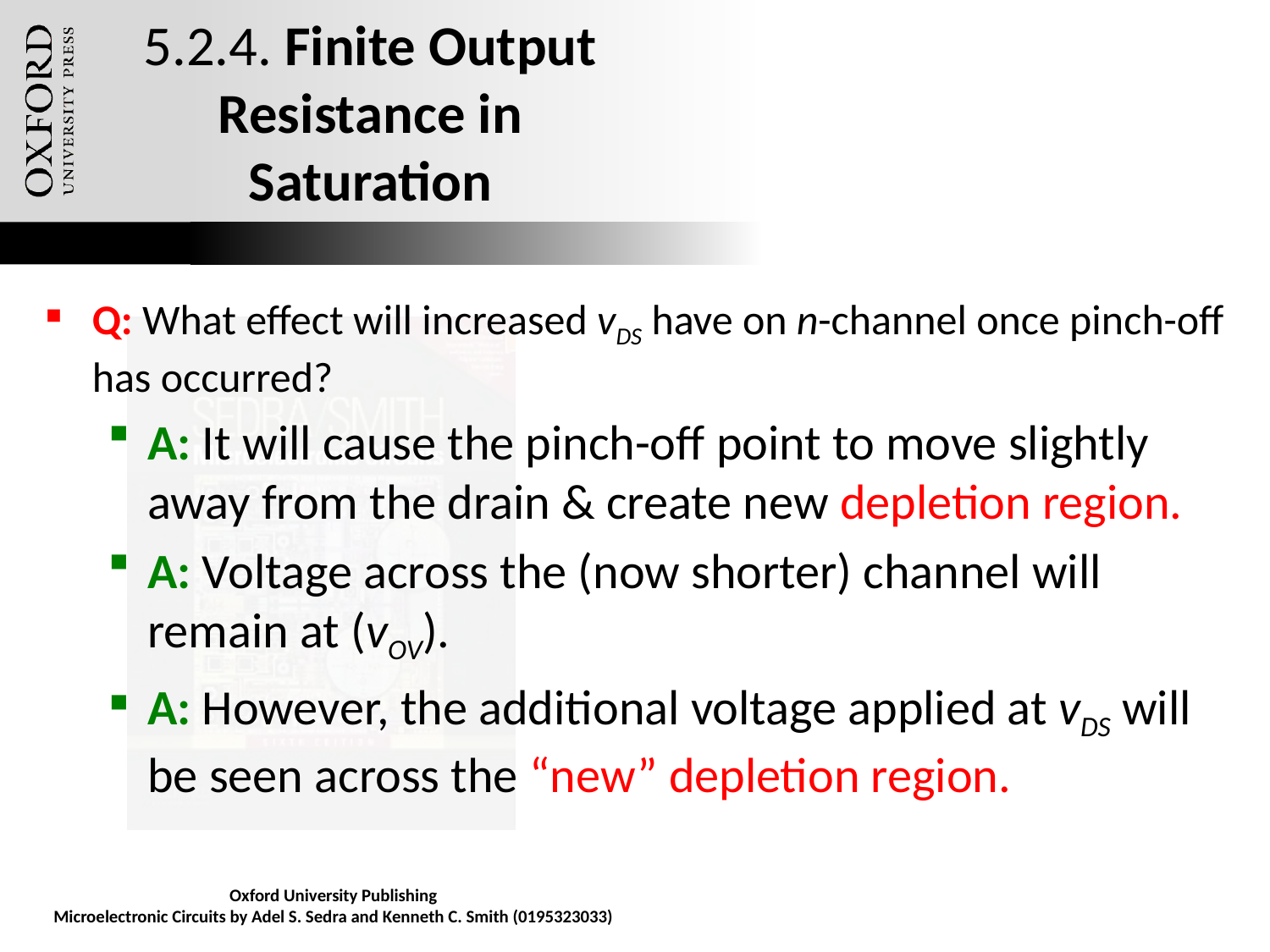

# 5.2.4. Finite Output Resistance in Saturation
Q: What effect will increased vDS have on n-channel once pinch-off has occurred?
A: It will cause the pinch-off point to move slightly away from the drain & create new depletion region.
A: Voltage across the (now shorter) channel will remain at (vOV).
A: However, the additional voltage applied at vDS will be seen across the “new” depletion region.

Oxford University Publishing
Microelectronic Circuits by Adel S. Sedra and Kenneth C. Smith (0195323033)